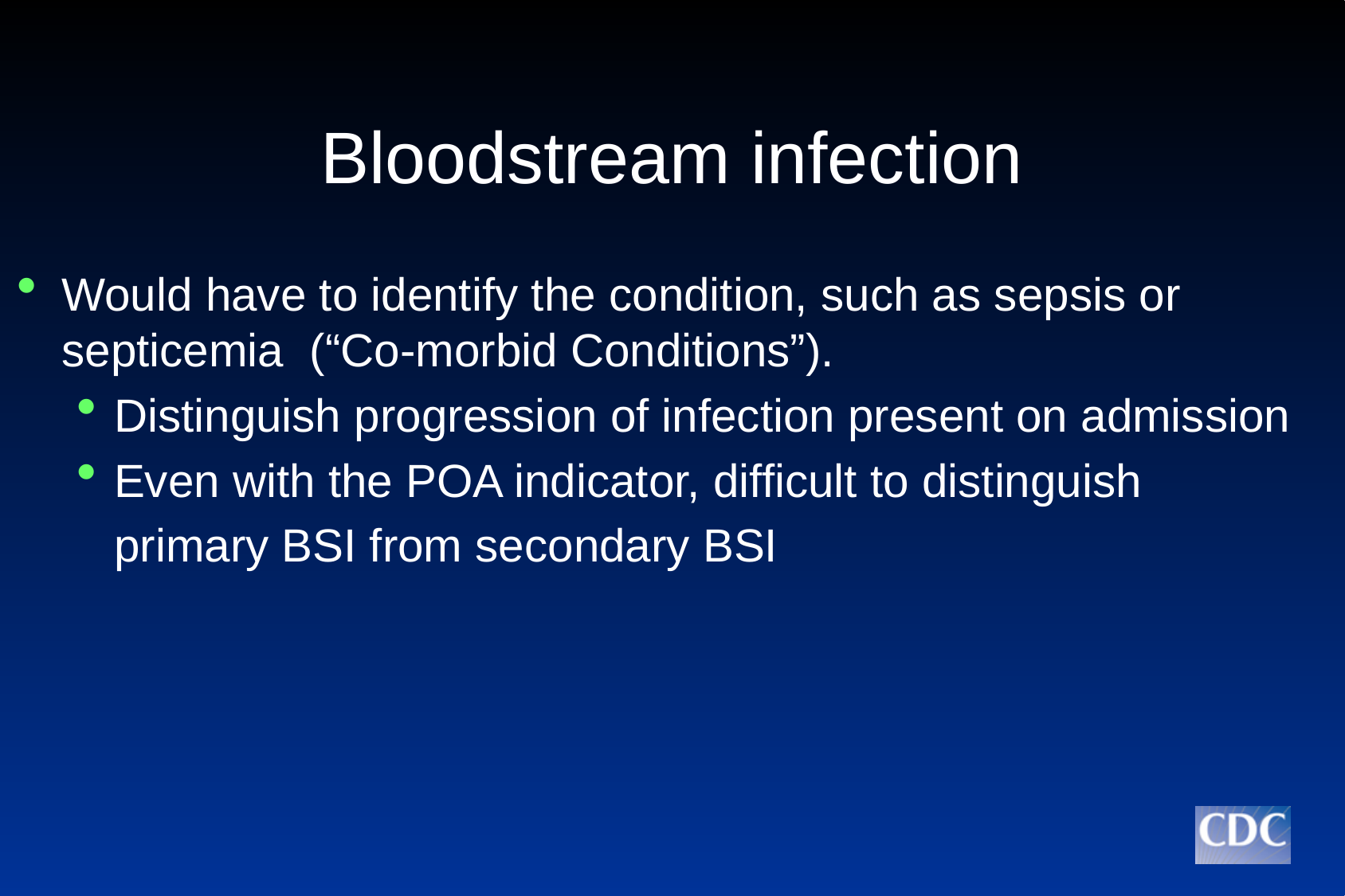

# Bloodstream infection
Would have to identify the condition, such as sepsis or septicemia  (“Co-morbid Conditions”).
Distinguish progression of infection present on admission
Even with the POA indicator, difficult to distinguish
	primary BSI from secondary BSI